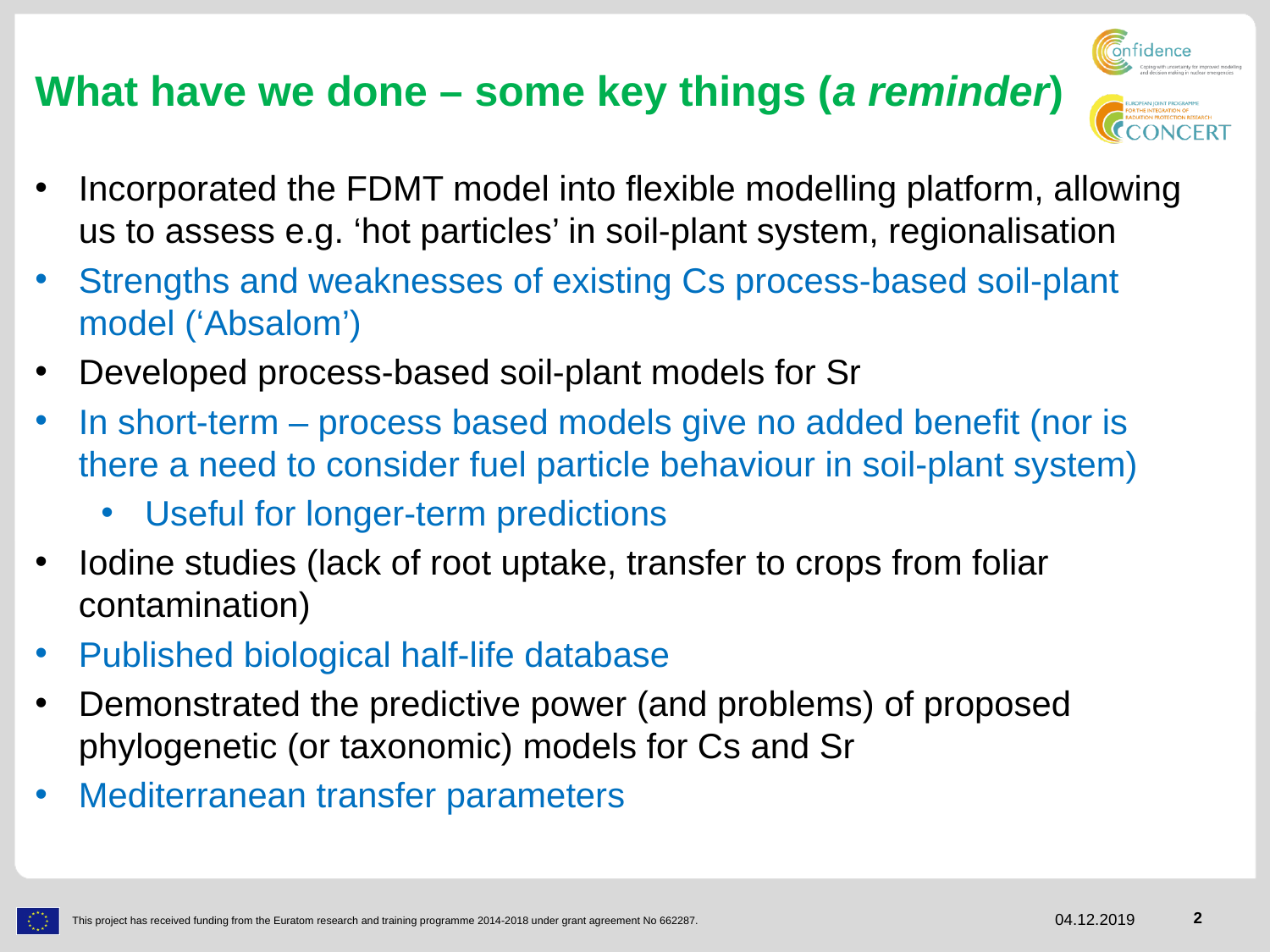

# What have we done – some key things (a reminder)
Incorporated the FDMT model into flexible modelling platform, allowing us to assess e.g. ‘hot particles’ in soil-plant system, regionalisation
Strengths and weaknesses of existing Cs process-based soil-plant model (‘Absalom’)
Developed process-based soil-plant models for Sr
In short-term – process based models give no added benefit (nor is there a need to consider fuel particle behaviour in soil-plant system)
Useful for longer-term predictions
Iodine studies (lack of root uptake, transfer to crops from foliar contamination)
Published biological half-life database
Demonstrated the predictive power (and problems) of proposed phylogenetic (or taxonomic) models for Cs and Sr
Mediterranean transfer parameters